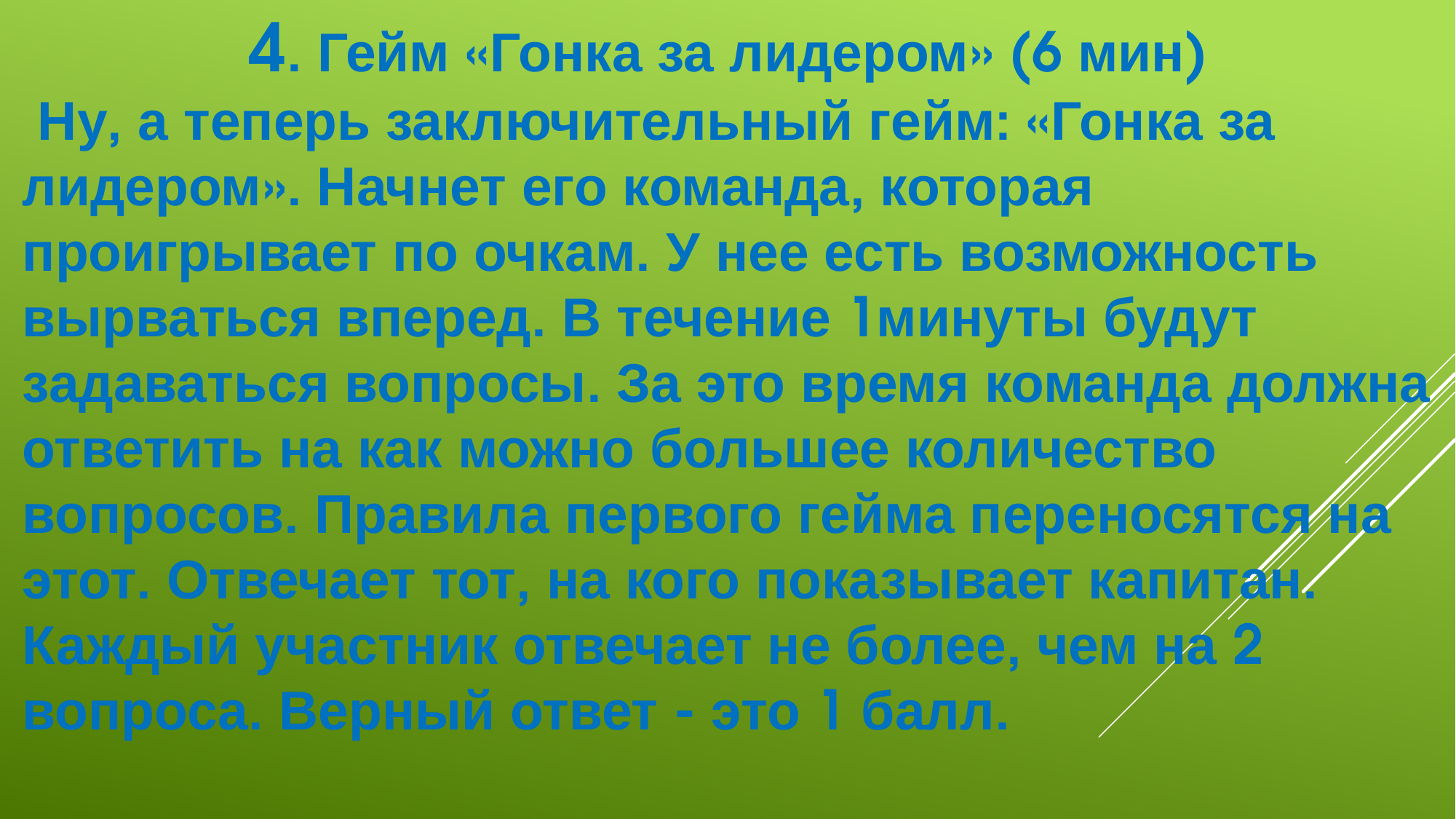

4. Гейм «Гонка за лидером» (6 мин)
 Ну, а теперь заключительный гейм: «Гонка за лидером». Начнет его команда, которая проигрывает по очкам. У нее есть возможность вырваться вперед. В течение 1минуты будут задаваться вопросы. За это время команда должна ответить на как можно большее количество вопросов. Правила первого гейма переносятся на этот. Отвечает тот, на кого показывает капитан. Каждый участник отвечает не более, чем на 2 вопроса. Верный ответ - это 1 балл.